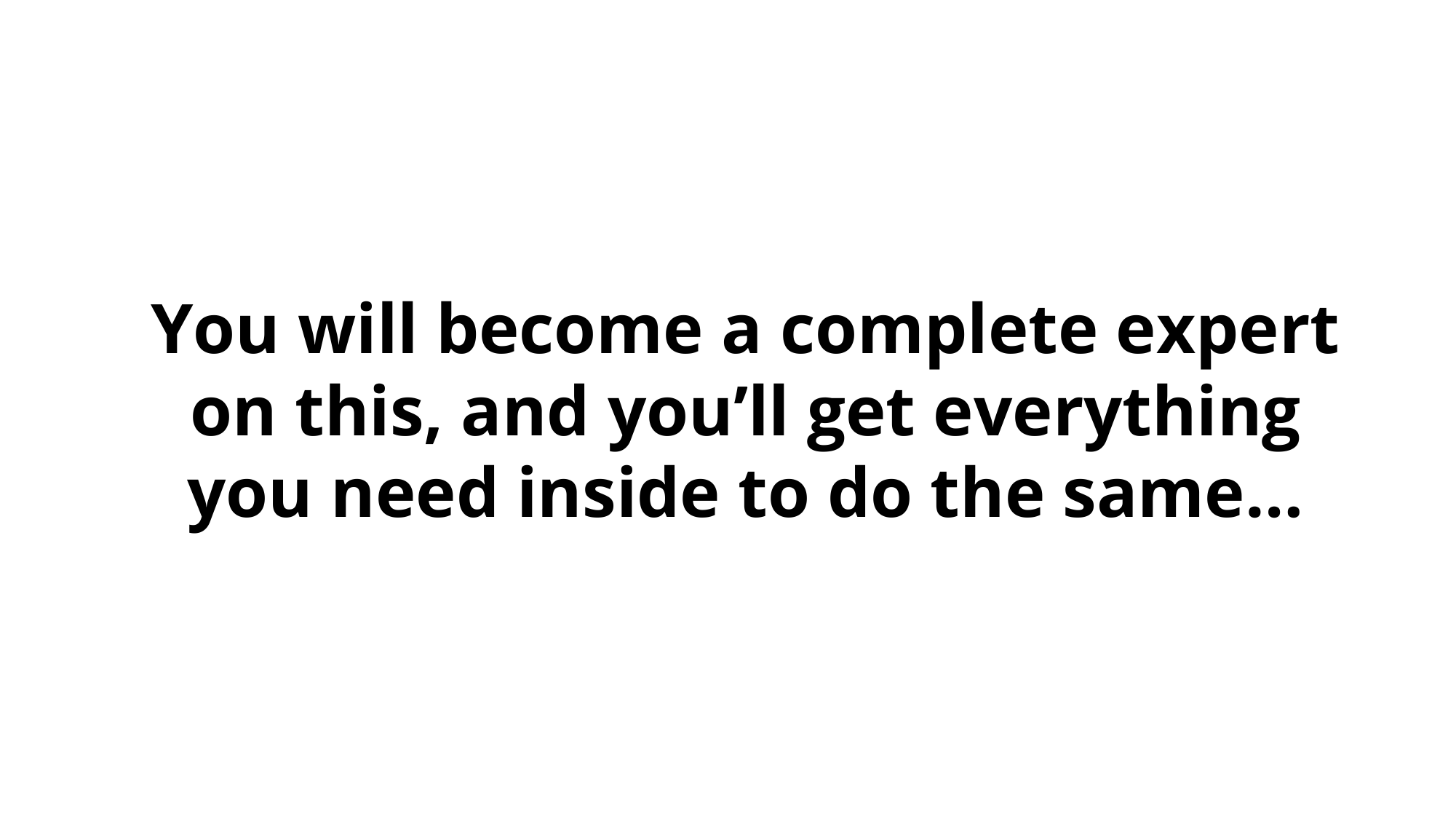

You will become a complete expert on this, and you’ll get everything you need inside to do the same…